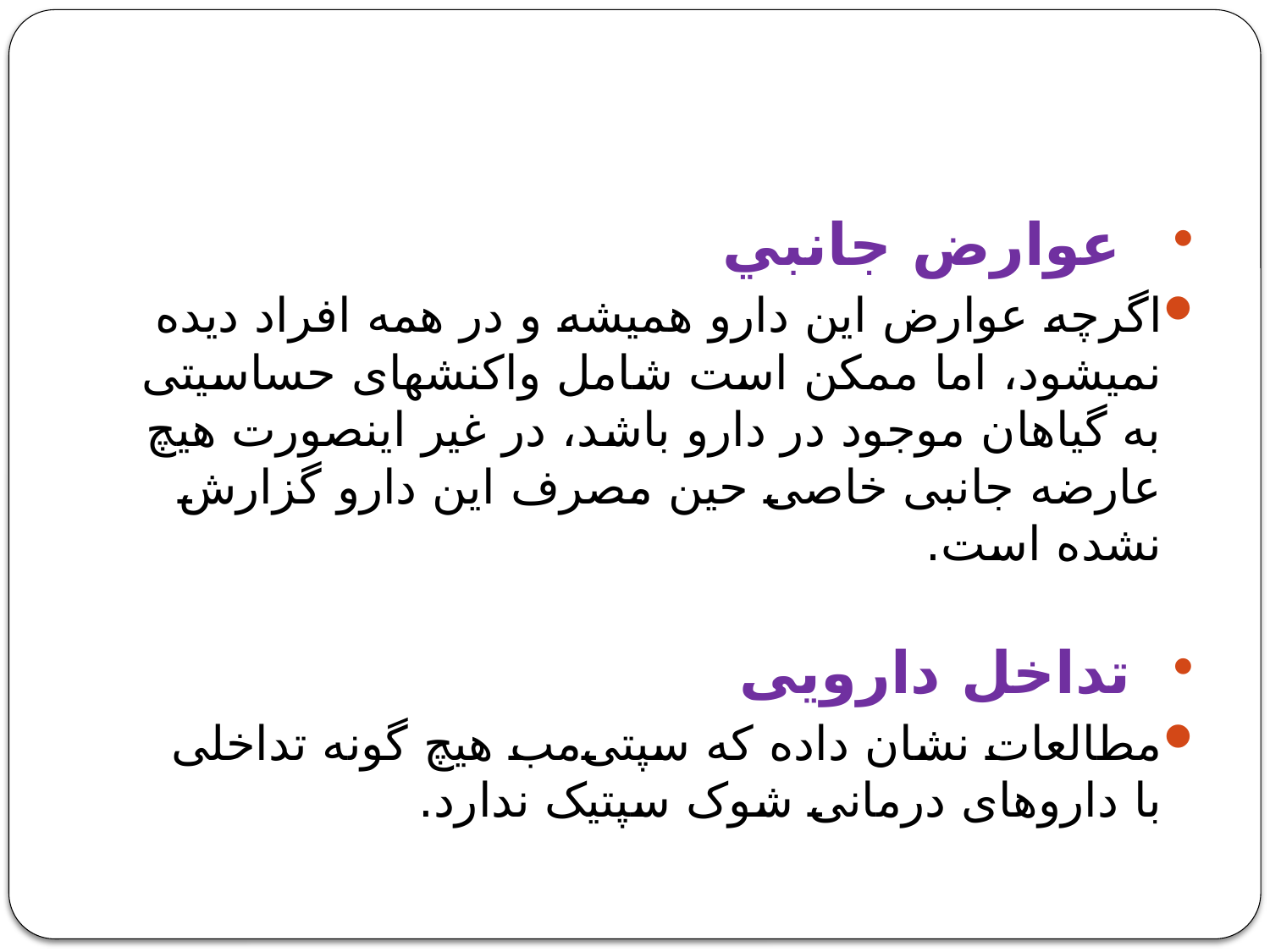

#
   عوارض جانبي
اگرچه عوارض این دارو همیشه و در همه افراد دیده نمیشود، اما ممکن است شامل واکنشهای حساسیتی به گیاهان موجود در دارو باشد، در غیر اینصورت هیچ عارضه جانبی خاصی حین مصرف این دارو گزارش نشده است.
   تداخل دارویی
مطالعات نشان داده که سپتی‌مب هیچ گونه تداخلی با داروهای درمانی شوک سپتیک ندارد.